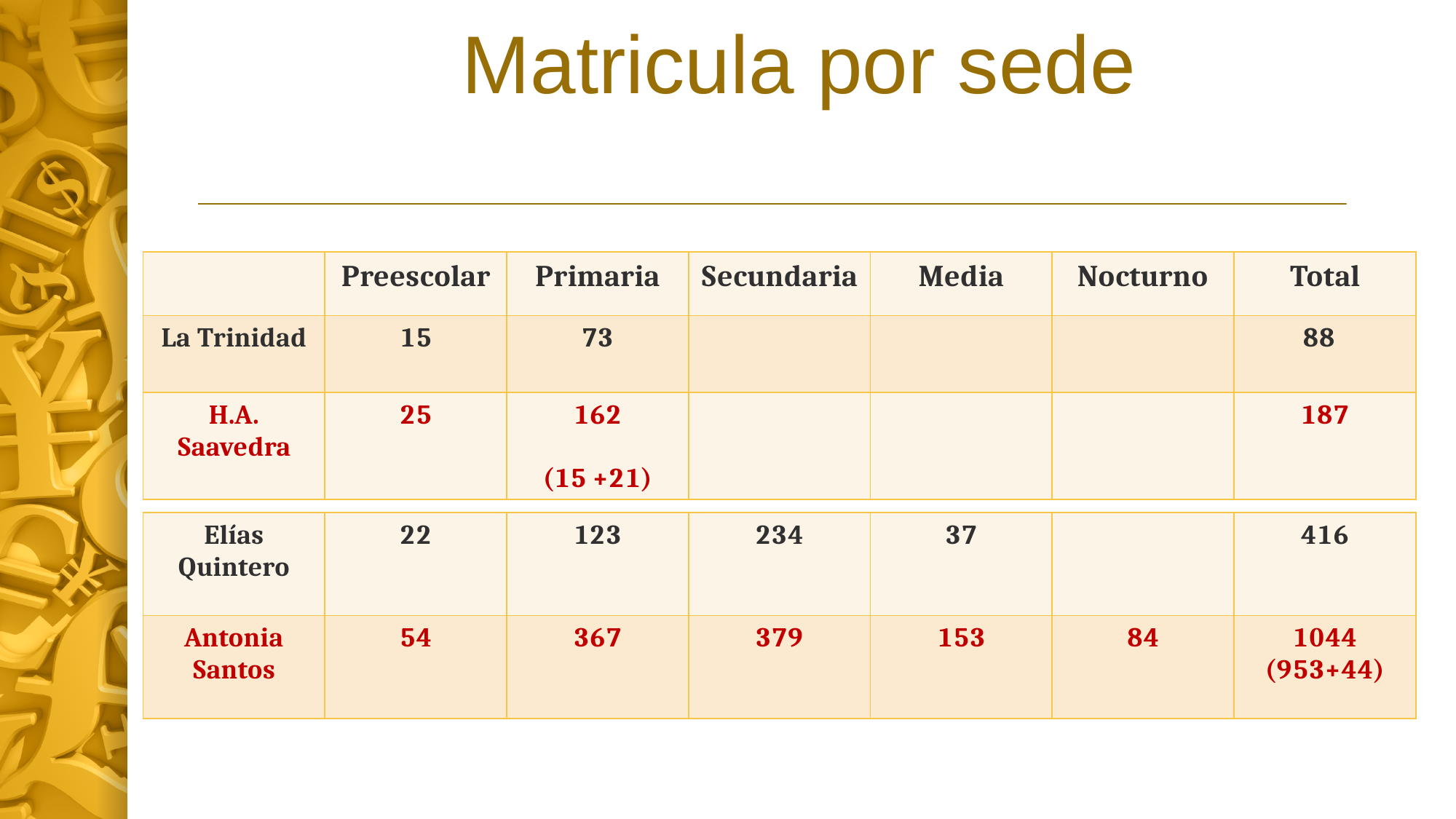

# Matricula por sede
|  | Preescolar | Primaria | Secundaria | Media | Nocturno | Total |
| --- | --- | --- | --- | --- | --- | --- |
| La Trinidad | 15 | 73 |  |  |  | 88 |
| H.A. Saavedra | 25 | 162 (15 +21) |  |  |  | 187 |

| Elías Quintero | 22 | 123 | 234 | 37 |  | 416 |
| --- | --- | --- | --- | --- | --- | --- |
| Antonia Santos | 54 | 367 | 379 | 153 | 84 | 1044 (953+44) |